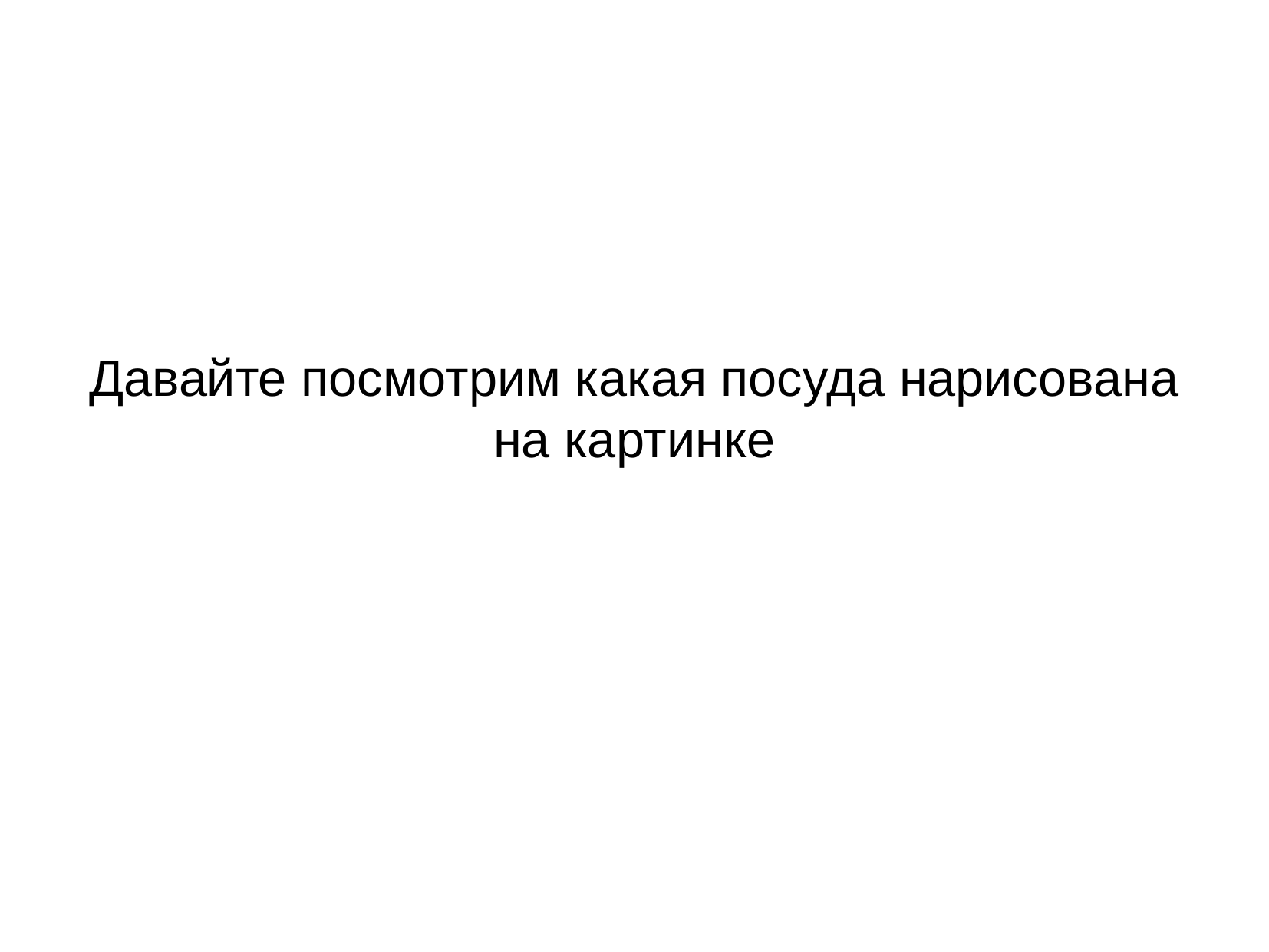

Давайте посмотрим какая посуда нарисована на картинке